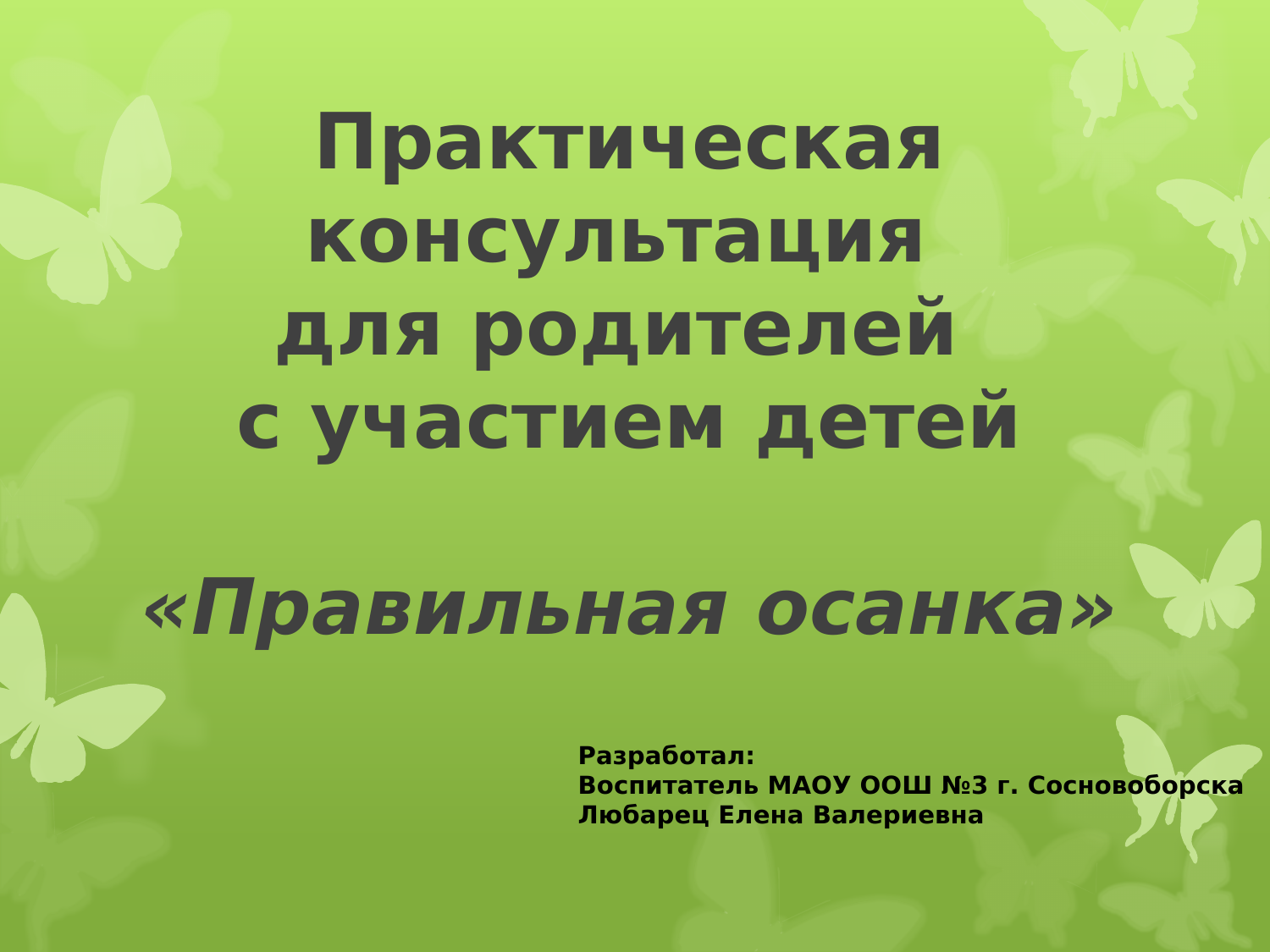

# Практическая консультация для родителей с участием детей «Правильная осанка»
Разработал:
Воспитатель МАОУ ООШ №3 г. Сосновоборска
Любарец Елена Валериевна